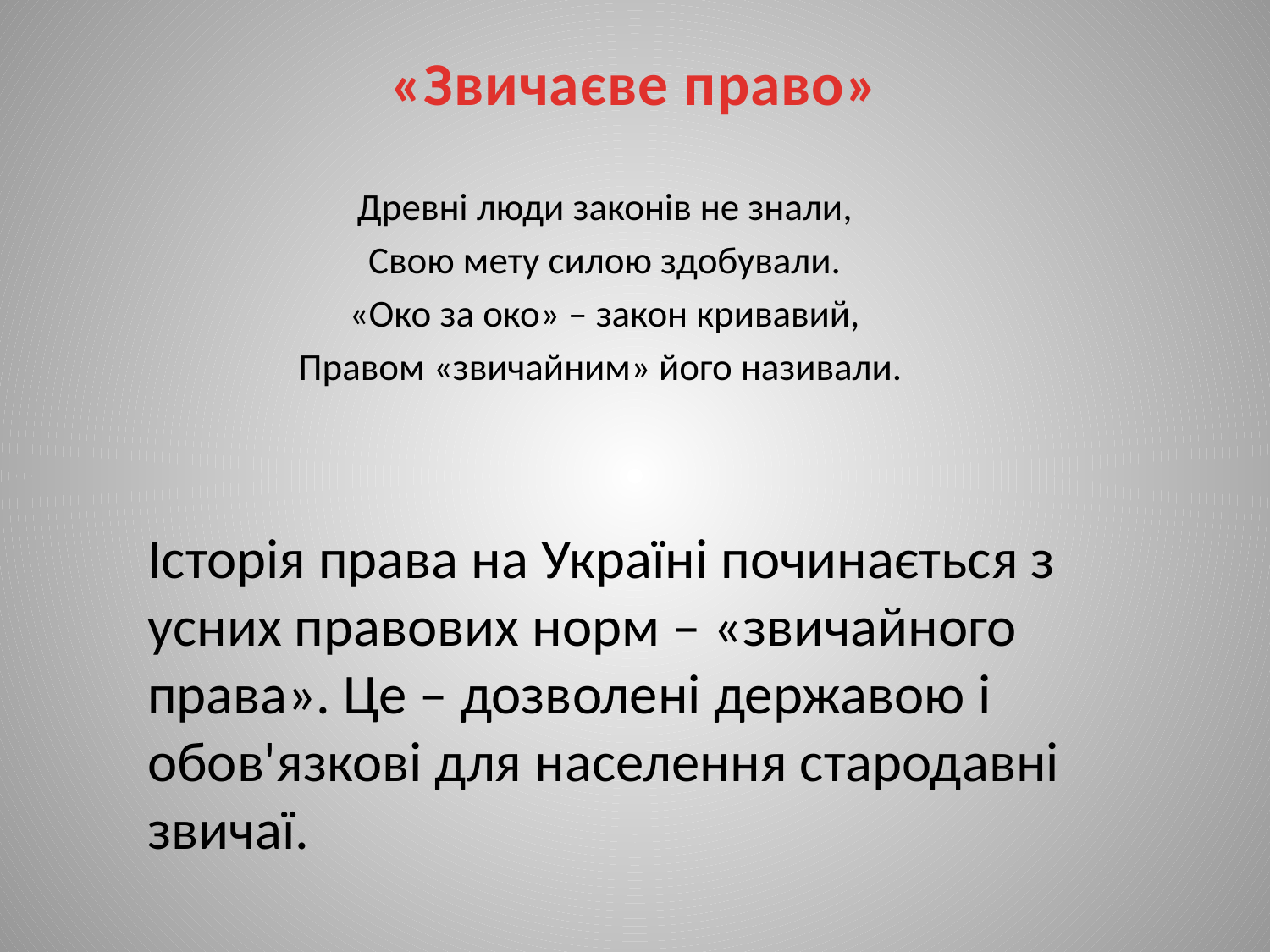

# «Звичаєве право»
Древні люди законів не знали,
Свою мету силою здобували.
«Око за око» – закон кривавий,
Правом «звичайним» його називали.
Історія права на Україні починається з усних правових норм – «звичайного права». Це – дозволені державою і обов'язкові для населення стародавні звичаї.